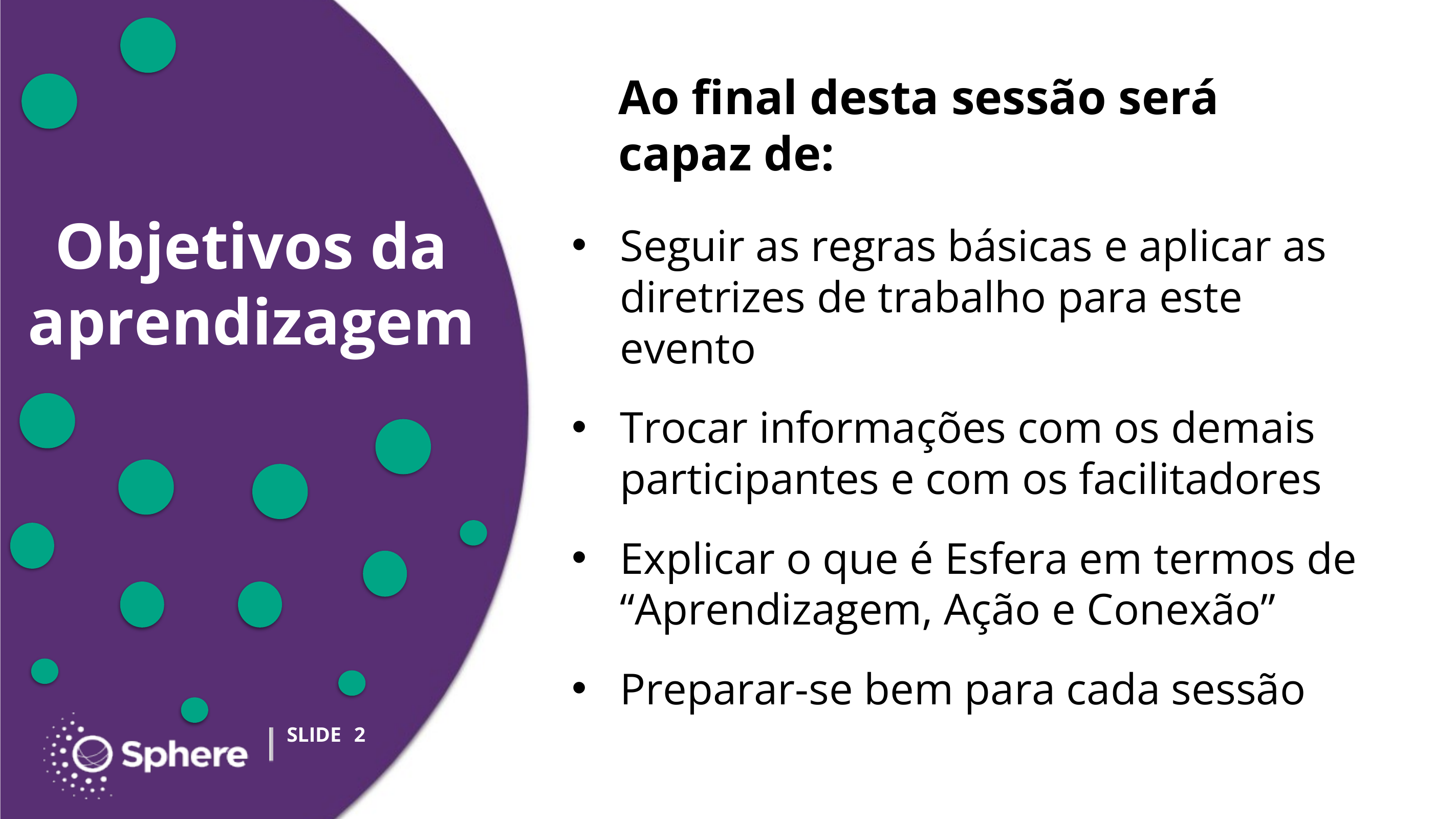

# Ao final desta sessão será capaz de:
Seguir as regras básicas e aplicar as diretrizes de trabalho para este evento
Trocar informações com os demais participantes e com os facilitadores
Explicar o que é Esfera em termos de “Aprendizagem, Ação e Conexão”
Preparar-se bem para cada sessão
2